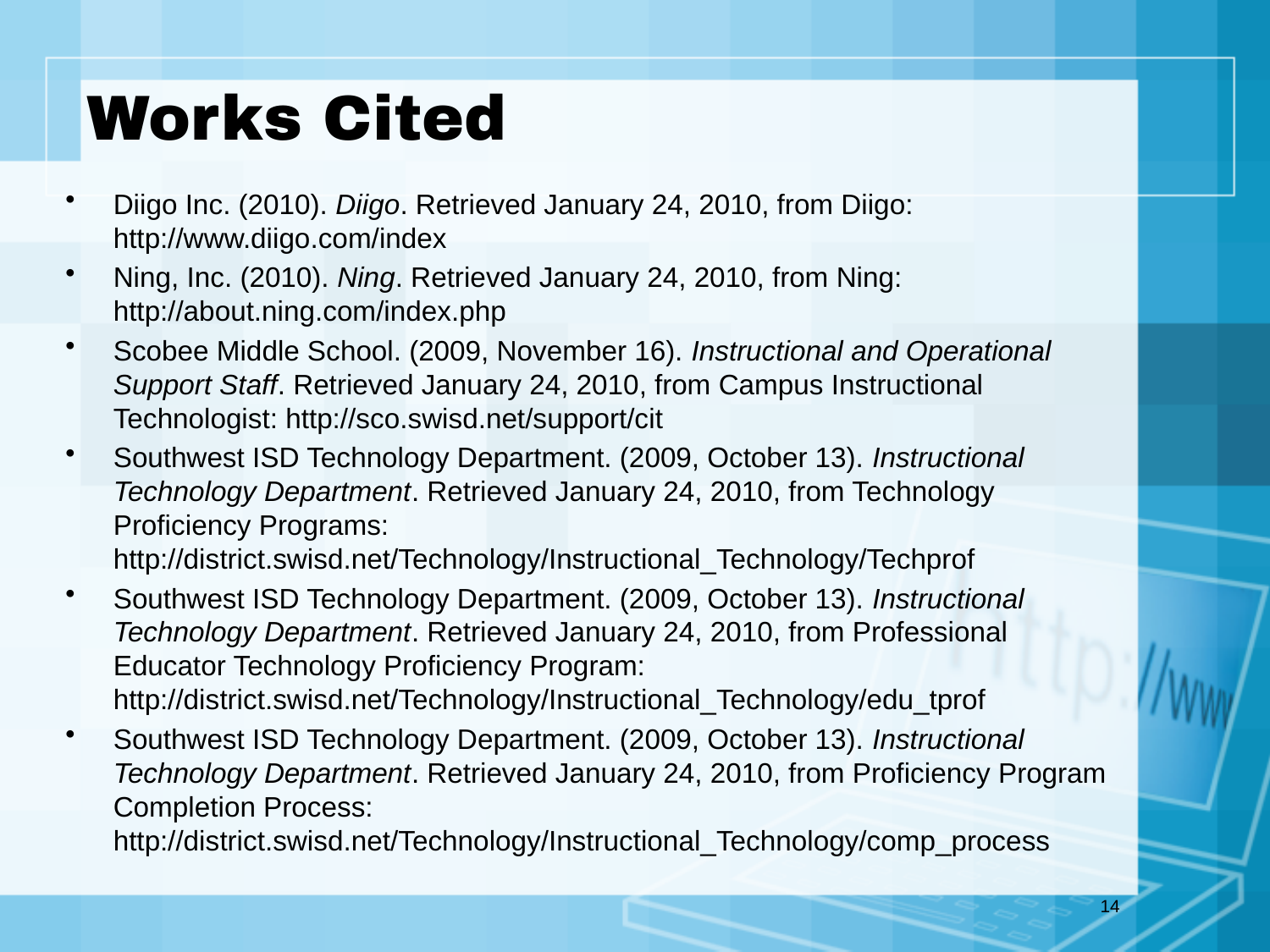

# Works Cited
Diigo Inc. (2010). Diigo. Retrieved January 24, 2010, from Diigo: http://www.diigo.com/index
Ning, Inc. (2010). Ning. Retrieved January 24, 2010, from Ning: http://about.ning.com/index.php
Scobee Middle School. (2009, November 16). Instructional and Operational Support Staff. Retrieved January 24, 2010, from Campus Instructional Technologist: http://sco.swisd.net/support/cit
Southwest ISD Technology Department. (2009, October 13). Instructional Technology Department. Retrieved January 24, 2010, from Technology Proficiency Programs: http://district.swisd.net/Technology/Instructional_Technology/Techprof
Southwest ISD Technology Department. (2009, October 13). Instructional Technology Department. Retrieved January 24, 2010, from Professional Educator Technology Proficiency Program: http://district.swisd.net/Technology/Instructional_Technology/edu_tprof
Southwest ISD Technology Department. (2009, October 13). Instructional Technology Department. Retrieved January 24, 2010, from Proficiency Program Completion Process: http://district.swisd.net/Technology/Instructional_Technology/comp_process
14